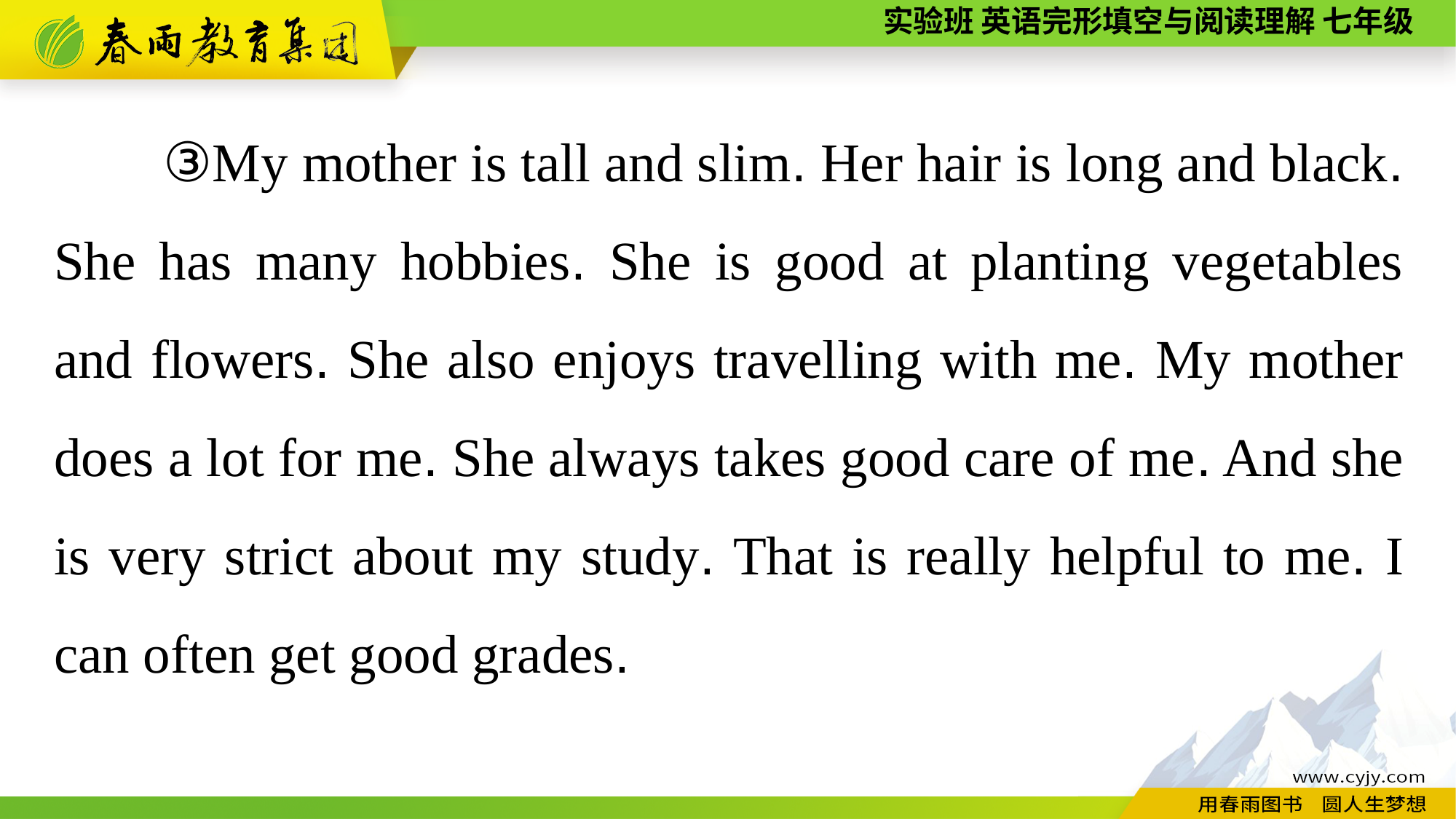

③My mother is tall and slim. Her hair is long and black. She has many hobbies. She is good at planting vegetables and flowers. She also enjoys travelling with me. My mother does a lot for me. She always takes good care of me. And she is very strict about my study. That is really helpful to me. I can often get good grades.